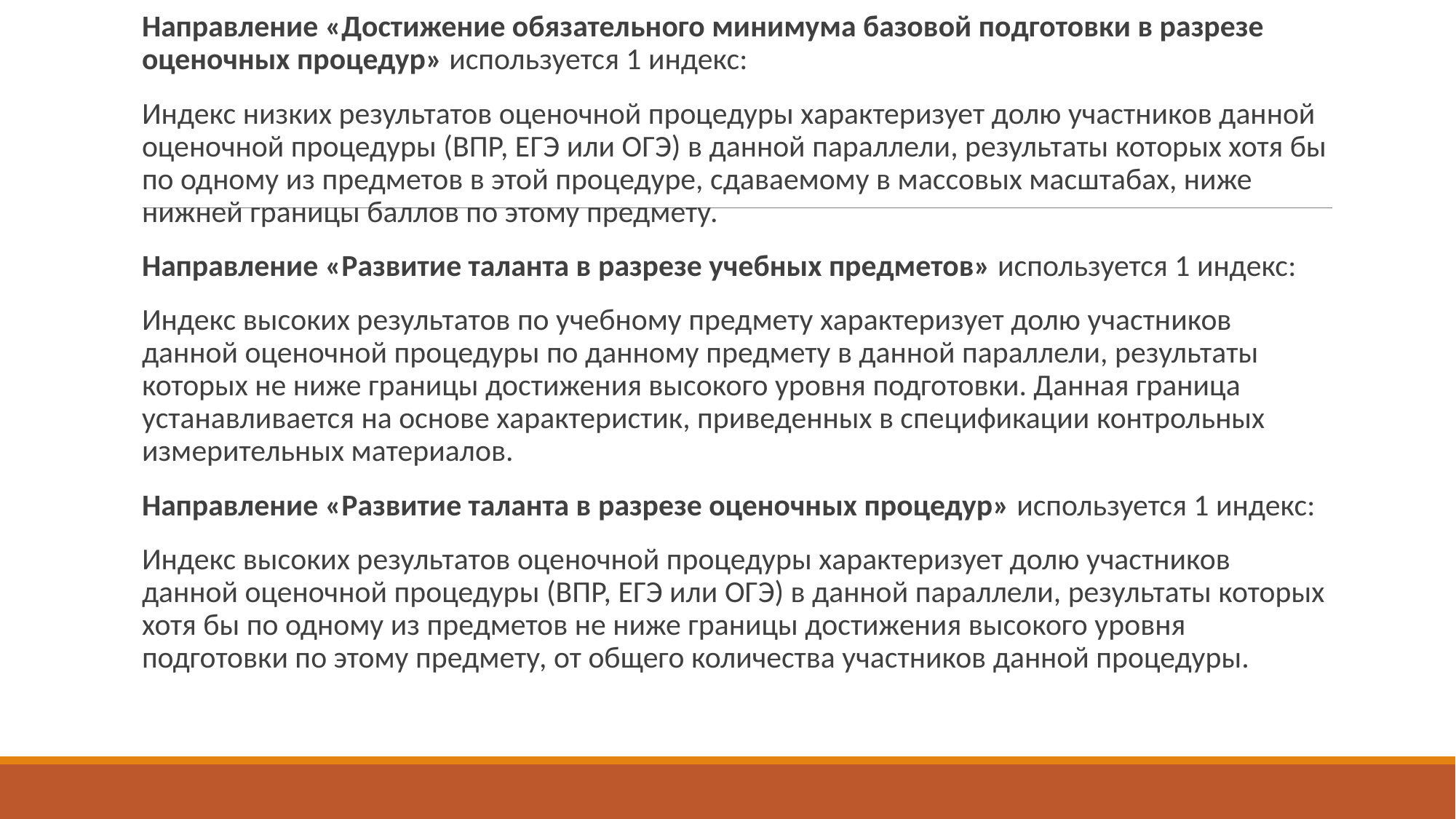

Направление «Достижение обязательного минимума базовой подготовки в разрезе оценочных процедур» используется 1 индекс:
Индекс низких результатов оценочной процедуры характеризует долю участников данной оценочной процедуры (ВПР, ЕГЭ или ОГЭ) в данной параллели, результаты которых хотя бы по одному из предметов в этой процедуре, сдаваемому в массовых масштабах, ниже нижней границы баллов по этому предмету.
Направление «Развитие таланта в разрезе учебных предметов» используется 1 индекс:
Индекс высоких результатов по учебному предмету характеризует долю участников данной оценочной процедуры по данному предмету в данной параллели, результаты которых не ниже границы достижения высокого уровня подготовки. Данная граница устанавливается на основе характеристик, приведенных в спецификации контрольных измерительных материалов.
Направление «Развитие таланта в разрезе оценочных процедур» используется 1 индекс:
Индекс высоких результатов оценочной процедуры характеризует долю участников данной оценочной процедуры (ВПР, ЕГЭ или ОГЭ) в данной параллели, результаты которых хотя бы по одному из предметов не ниже границы достижения высокого уровня подготовки по этому предмету, от общего количества участников данной процедуры.